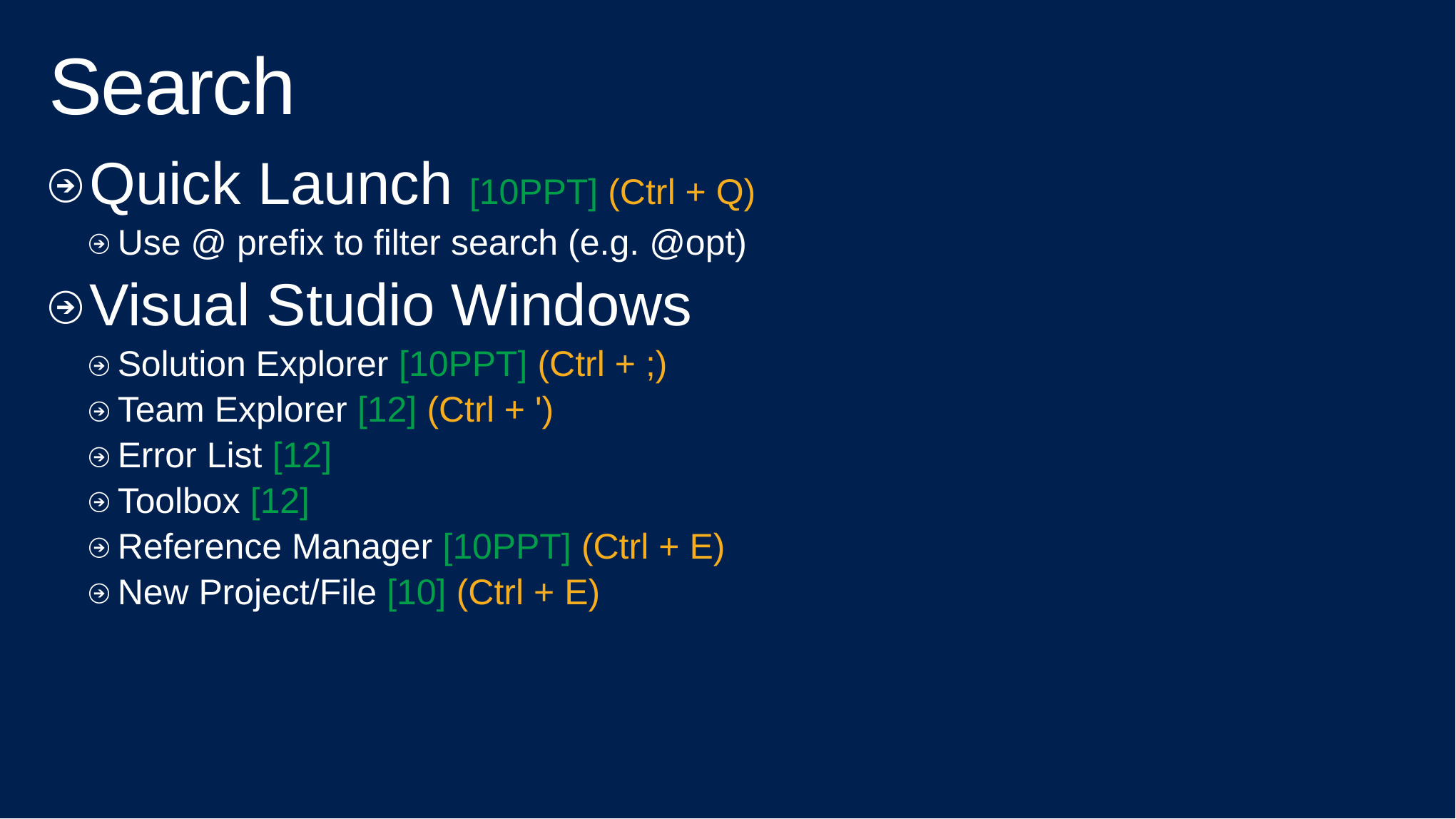

# Search
Quick Launch [10PPT] (Ctrl + Q)
Use @ prefix to filter search (e.g. @opt)
Visual Studio Windows
Solution Explorer [10PPT] (Ctrl + ;)
Team Explorer [12] (Ctrl + ')
Error List [12]
Toolbox [12]
Reference Manager [10PPT] (Ctrl + E)
New Project/File [10] (Ctrl + E)